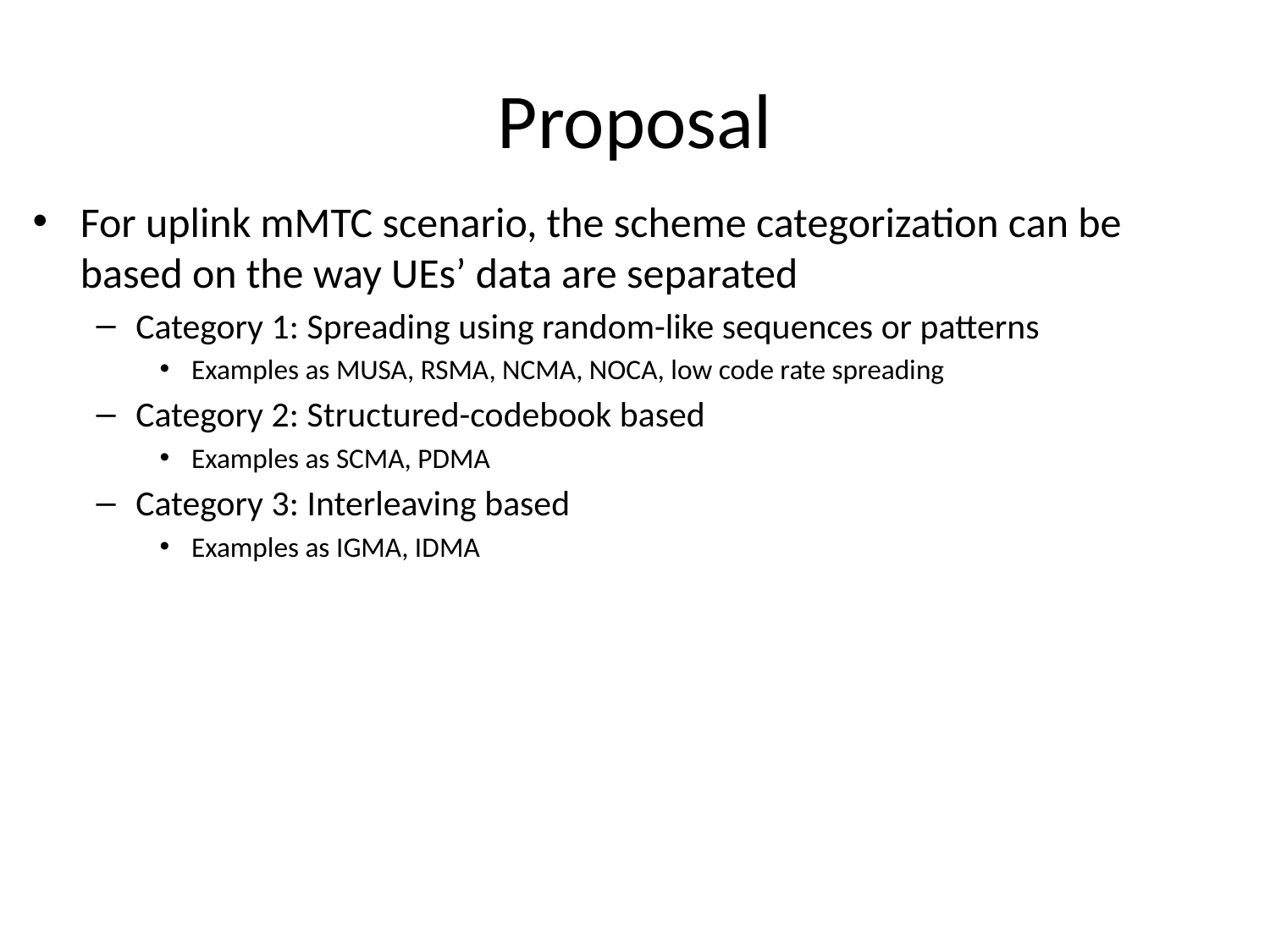

# Proposal
For uplink mMTC scenario, the scheme categorization can be based on the way UEs’ data are separated
Category 1: Spreading using random-like sequences or patterns
Examples as MUSA, RSMA, NCMA, NOCA, low code rate spreading
Category 2: Structured-codebook based
Examples as SCMA, PDMA
Category 3: Interleaving based
Examples as IGMA, IDMA